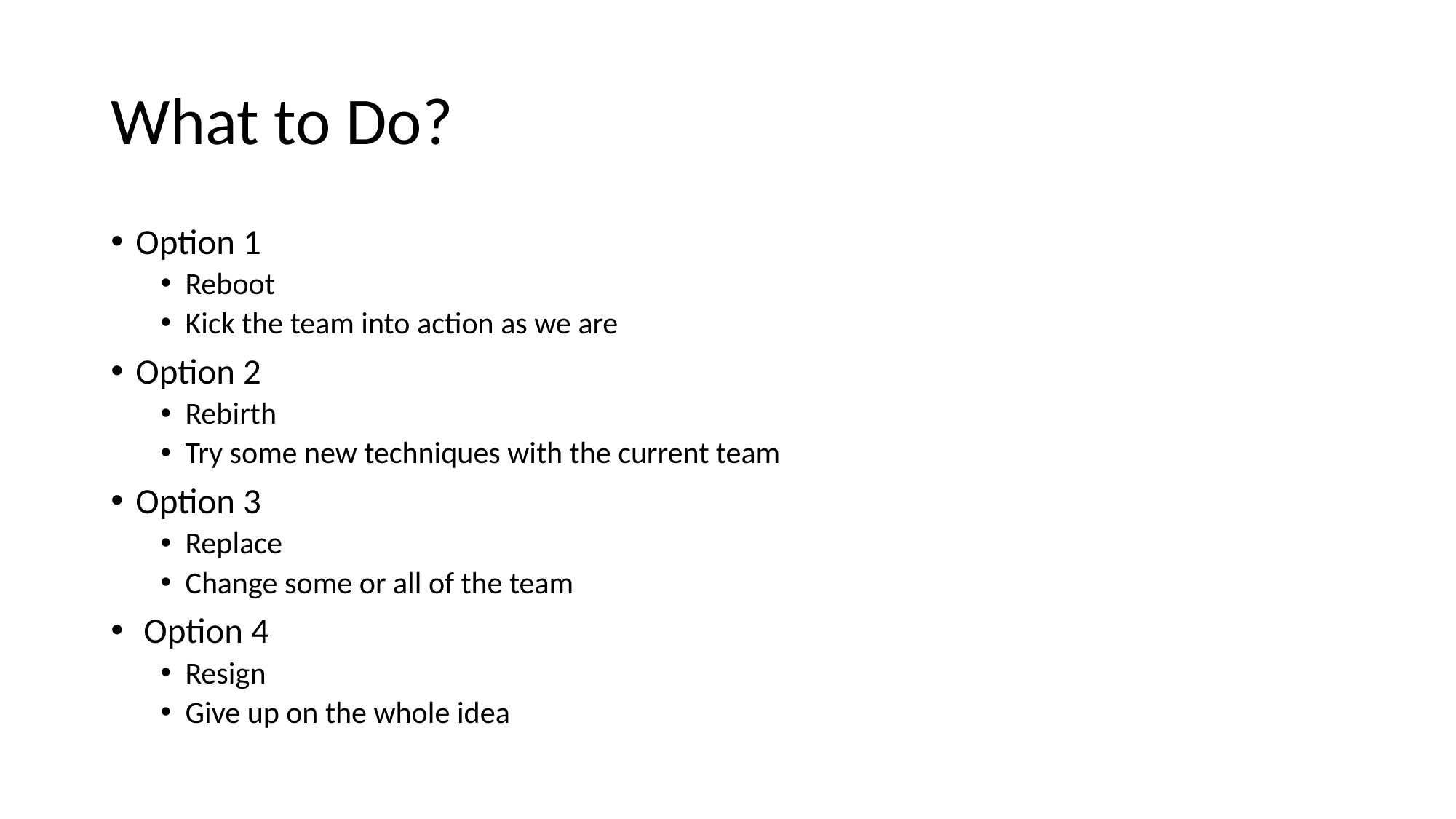

# What to Do?
Option 1
Reboot
Kick the team into action as we are
Option 2
Rebirth
Try some new techniques with the current team
Option 3
Replace
Change some or all of the team
 Option 4
Resign
Give up on the whole idea